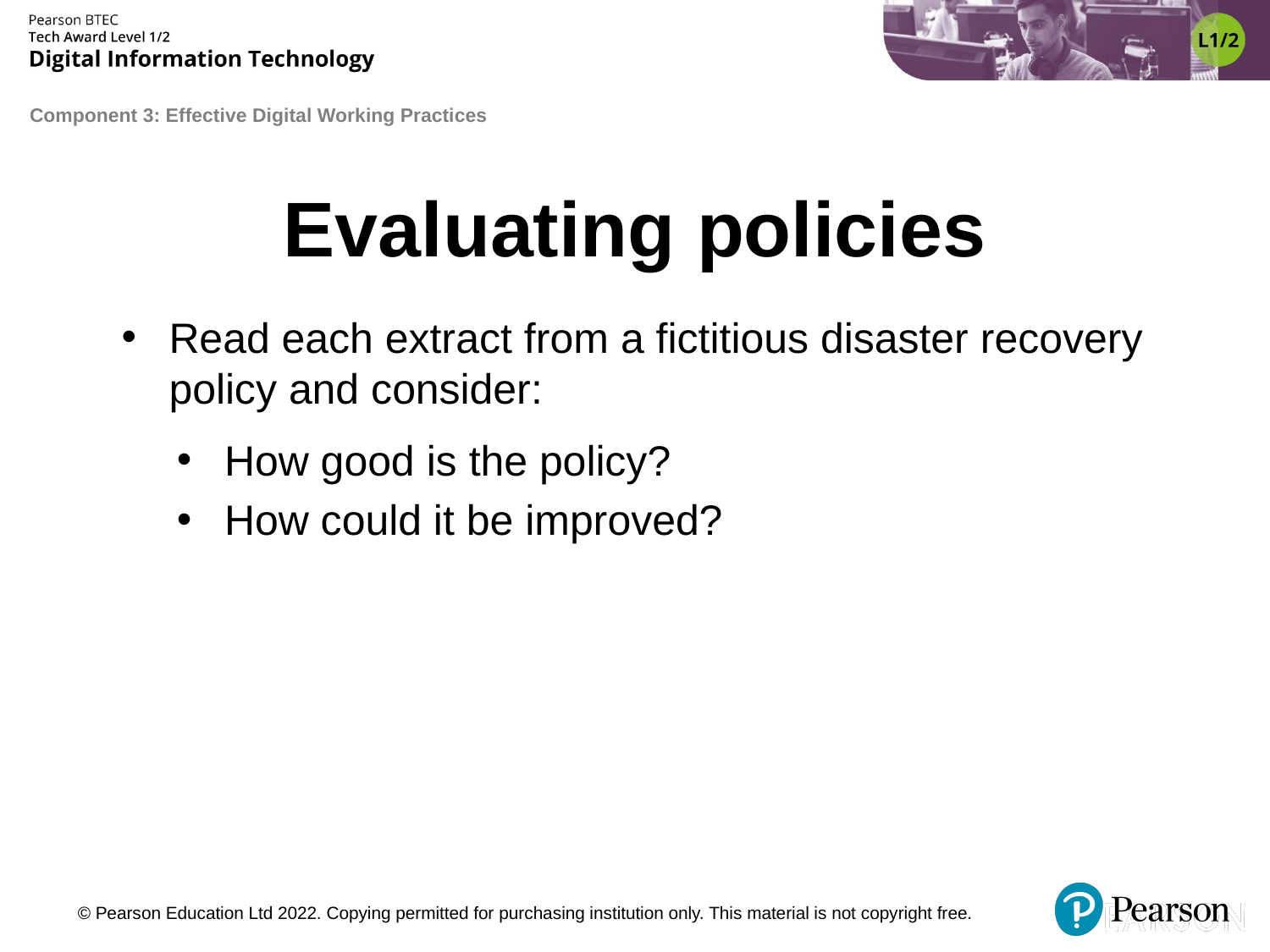

# Evaluating policies
Read each extract from a fictitious disaster recovery policy and consider:
How good is the policy?
How could it be improved?
© Pearson Education Ltd 2022. Copying permitted for purchasing institution only. This material is not copyright free.